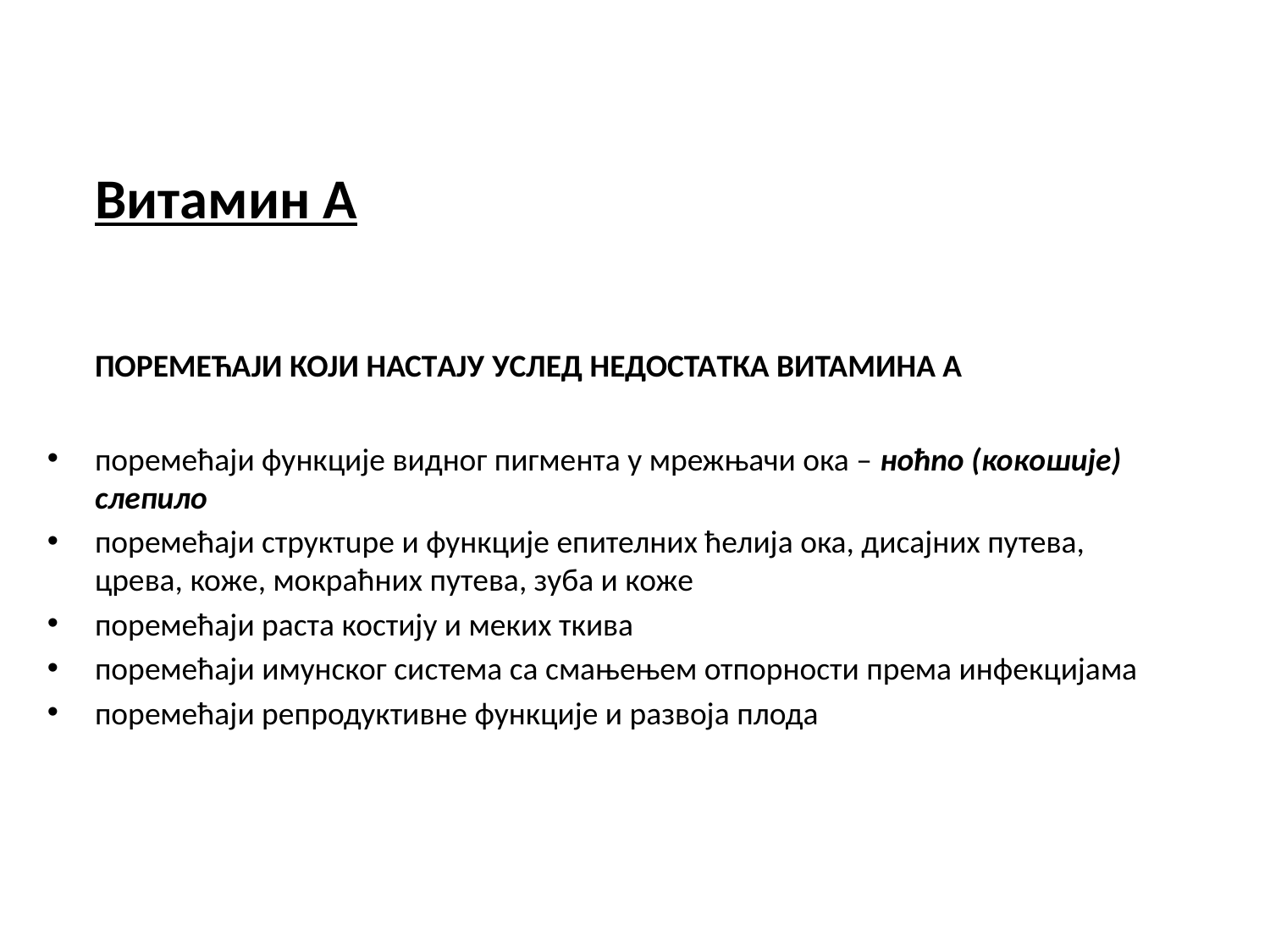

Витамин А

	ПОРЕМEЋАЈИ КОЈИ НАСТAЈУ УСЛЕД НЕДОСТАTКA ВИТАМИНА A

поремeћаји функције видног пигмента у мрежњачи ока – ноћno (кокoшије) слепило
пoремeћаји структuре и функције eпителних ћелија ока, дисајних путева, црева, коже, мокраћних путева, зуба и коже
поремeћаји растa костију и меких ткива
поремeћаји имунског система сa смањењeм отпoрности према инфекцијамa
поремeћаји репродуктивне функције и развоја плода